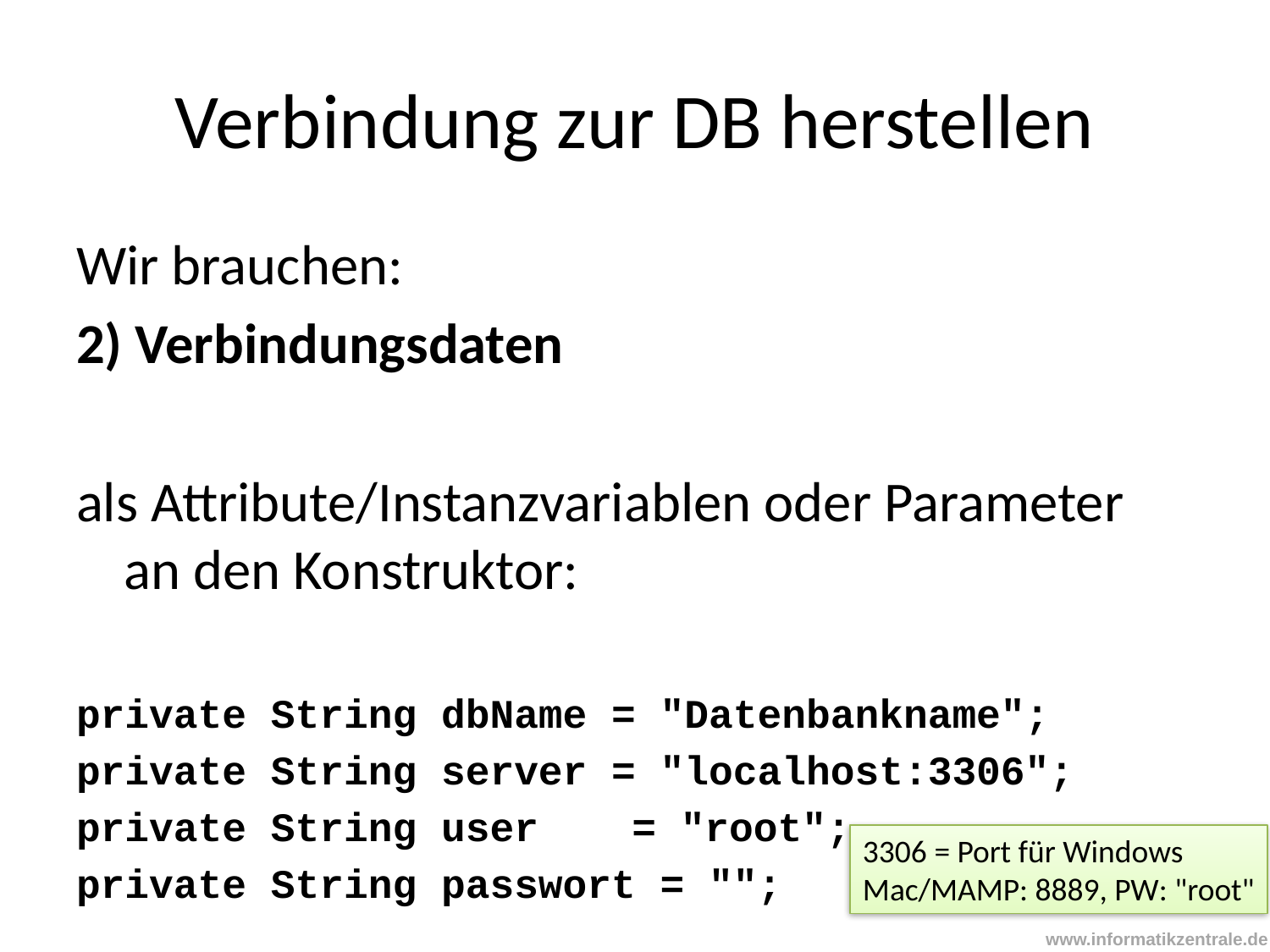

# Verbindung zur DB herstellen
Wir brauchen:
2) Verbindungsdaten

als Attribute/Instanzvariablen oder Parameter an den Konstruktor:

private String dbName = "Datenbankname";
private String server = "localhost:3306";
private String user	= "root";
private String passwort = "";

3306 = Port für Windows
Mac/MAMP: 8889, PW: "root"